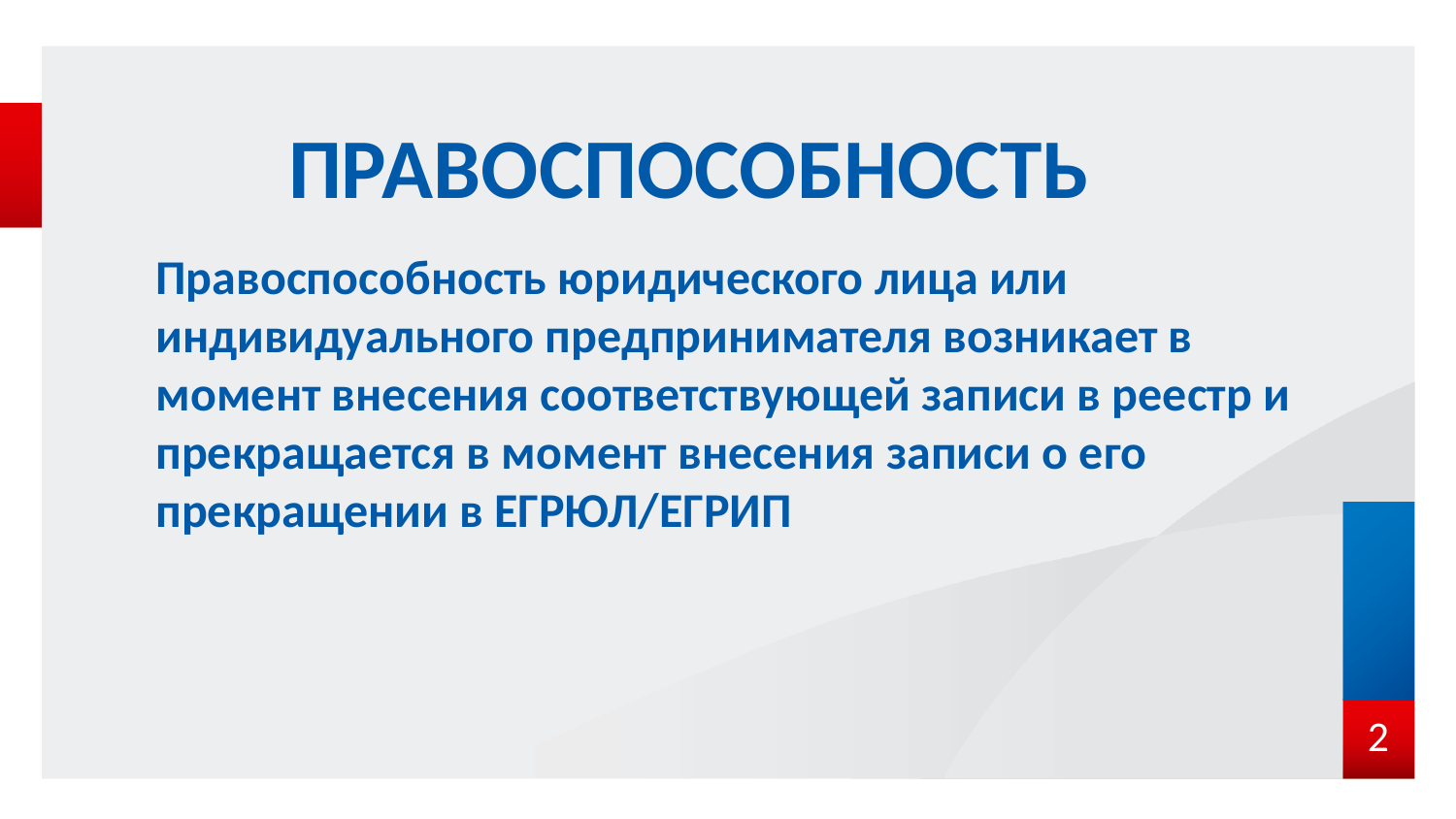

# ПРАВОСПОСОБНОСТЬ
Правоспособность юридического лица или индивидуального предпринимателя возникает в момент внесения соответствующей записи в реестр и прекращается в момент внесения записи о его прекращении в ЕГРЮЛ/ЕГРИП
2